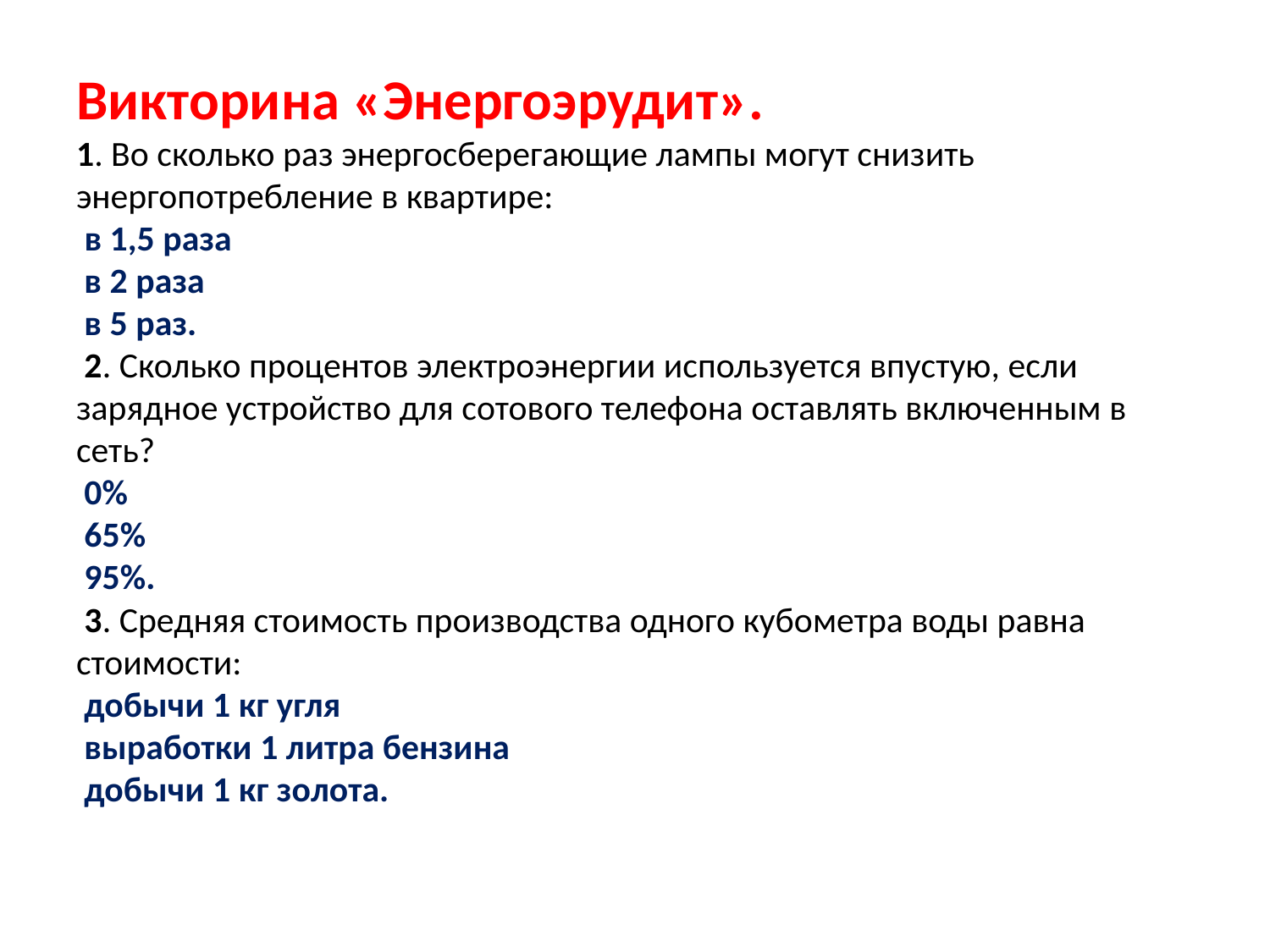

# Викторина «Энергоэрудит».  1. Во сколько раз энергосберегающие лампы могут снизить энергопотребление в квартире:  в 1,5 раза  в 2 раза  в 5 раз.  2. Сколько процентов электроэнергии используется впустую, если зарядное устройство для сотового телефона оставлять включенным в сеть?  0%  65%  95%.  3. Средняя стоимость производства одного кубометра воды равна стоимости:  добычи 1 кг угля  выработки 1 литра бензина  добычи 1 кг золота.